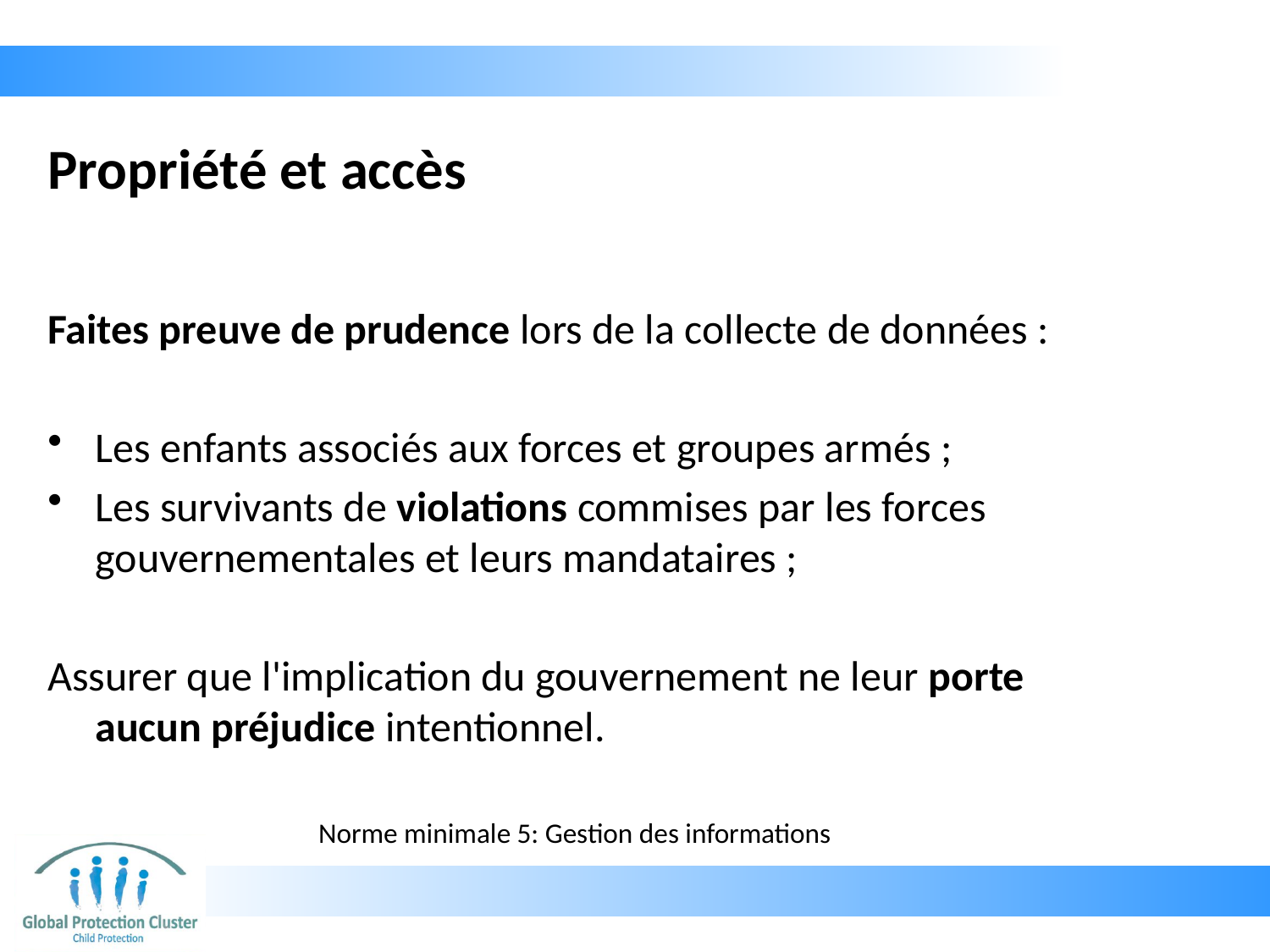

# Propriété et accès

Faites preuve de prudence lors de la collecte de données :

Les enfants associés aux forces et groupes armés ;
Les survivants de violations commises par les forces gouvernementales et leurs mandataires ;

Assurer que l'implication du gouvernement ne leur porte aucun préjudice intentionnel.

Norme minimale 5: Gestion des informations